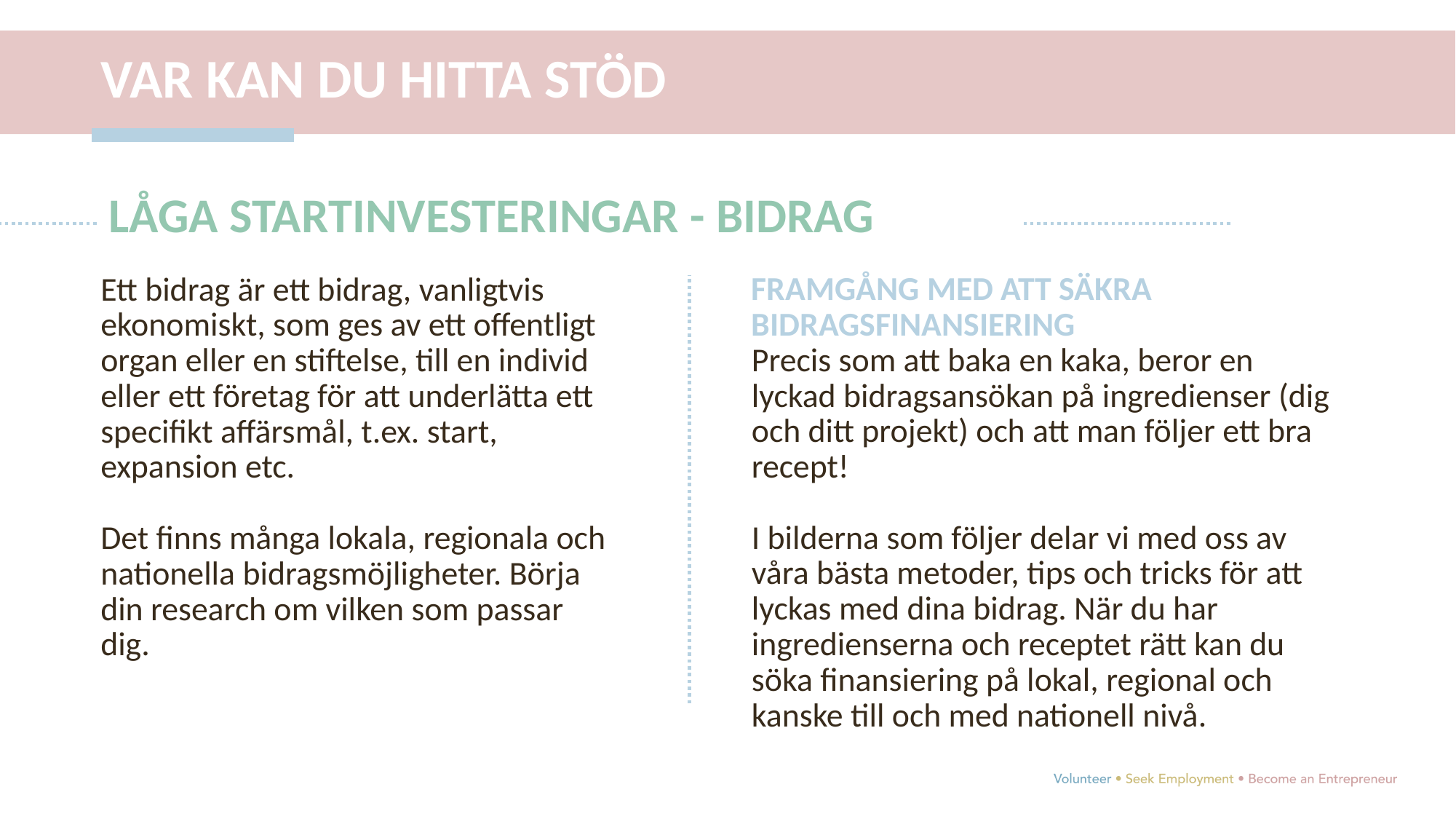

VAR KAN DU HITTA STÖD
LÅGA STARTINVESTERINGAR - BIDRAG
FRAMGÅNG MED ATT SÄKRA BIDRAGSFINANSIERING
Precis som att baka en kaka, beror en lyckad bidragsansökan på ingredienser (dig och ditt projekt) och att man följer ett bra recept!

I bilderna som följer delar vi med oss av våra bästa metoder, tips och tricks för att lyckas med dina bidrag. När du har ingredienserna och receptet rätt kan du söka finansiering på lokal, regional och kanske till och med nationell nivå.
Ett bidrag är ett bidrag, vanligtvis ekonomiskt, som ges av ett offentligt organ eller en stiftelse, till en individ eller ett företag för att underlätta ett specifikt affärsmål, t.ex. start, expansion etc.

Det finns många lokala, regionala och nationella bidragsmöjligheter. Börja din research om vilken som passar dig.